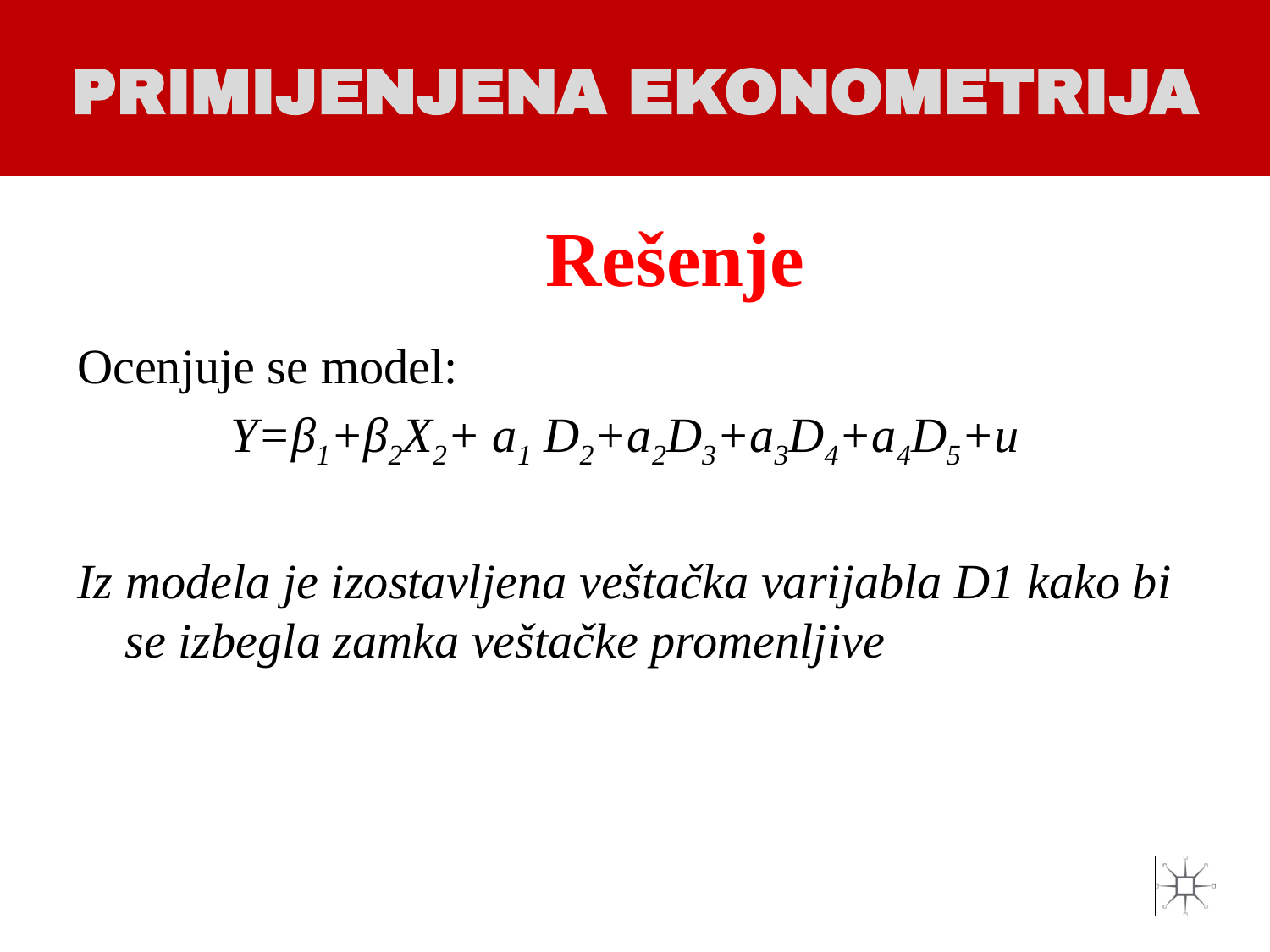

PRIMIJENJENA EKONOMETRIJA
# Rešenje
Ocenjuje se model:
Y=β1+β2X2+ a1 D2+a2D3+a3D4+a4D5+u

Iz modela je izostavljena veštačka varijabla D1 kako bi se izbegla zamka veštačke promenljive